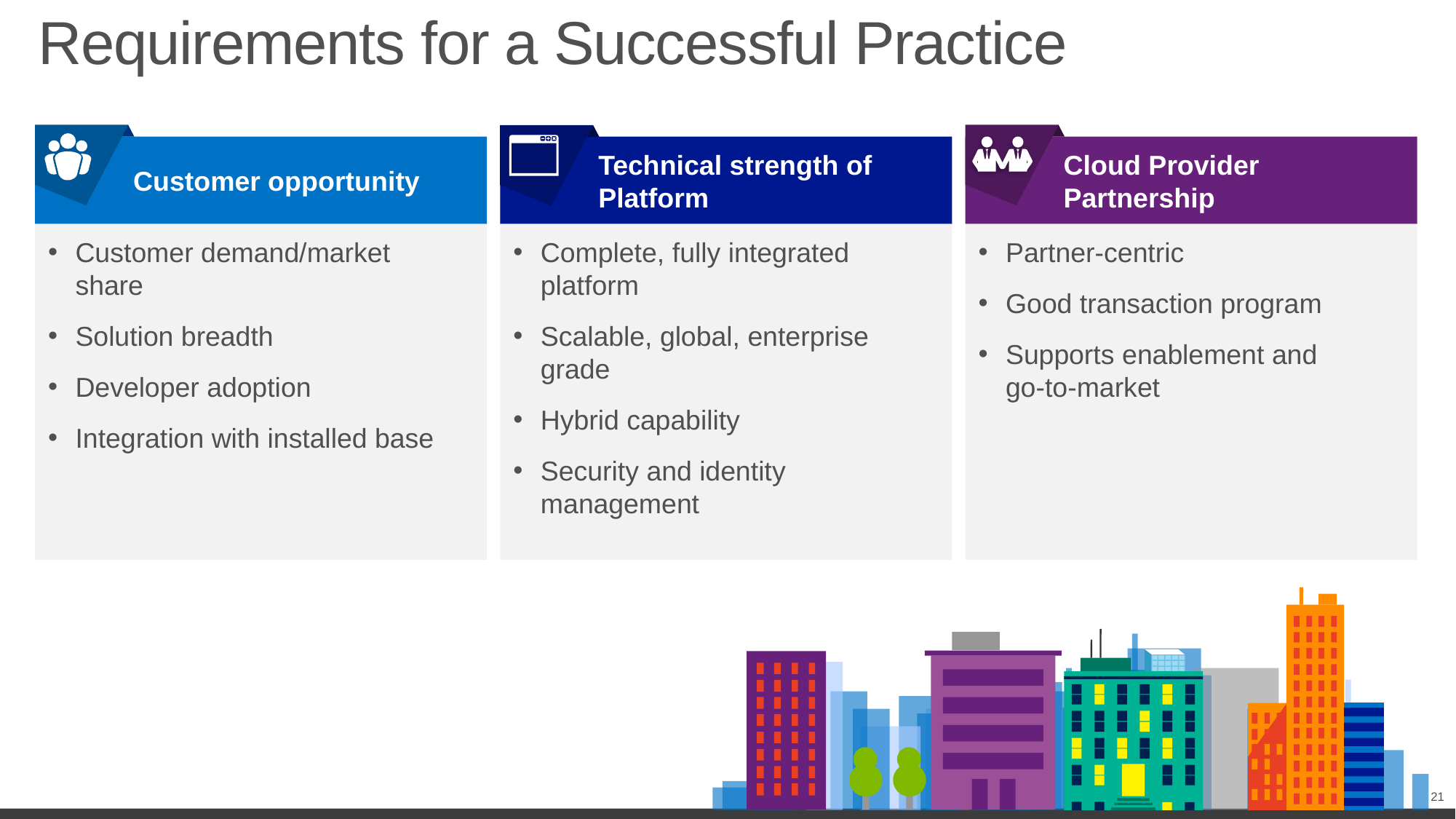

# Requirements for a Successful Practice

Customer opportunity
Technical strength of Platform
Cloud Provider Partnership
Customer demand/market share
Solution breadth
Developer adoption
Integration with installed base
Complete, fully integrated platform
Scalable, global, enterprise grade
Hybrid capability
Security and identity management
Partner-centric
Good transaction program
Supports enablement and
go-to-market

21